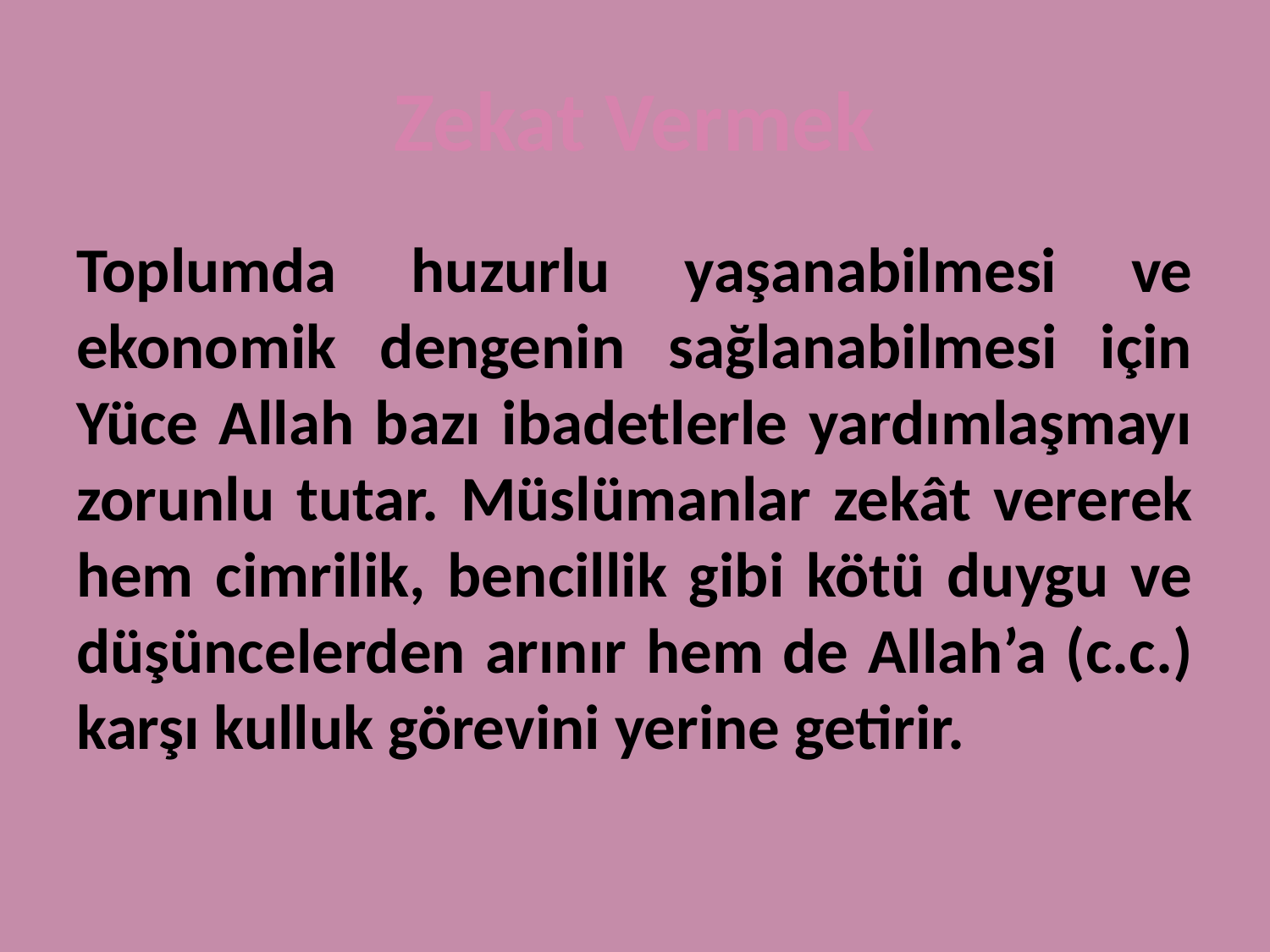

# Zekat Vermek
Toplumda huzurlu yaşanabilmesi ve ekonomik dengenin sağlanabilmesi için Yüce Allah bazı ibadetlerle yardımlaşmayı zorunlu tutar. Müslümanlar zekât vererek hem cimrilik, bencillik gibi kötü duygu ve düşüncelerden arınır hem de Allah’a (c.c.) karşı kulluk görevini yerine getirir.